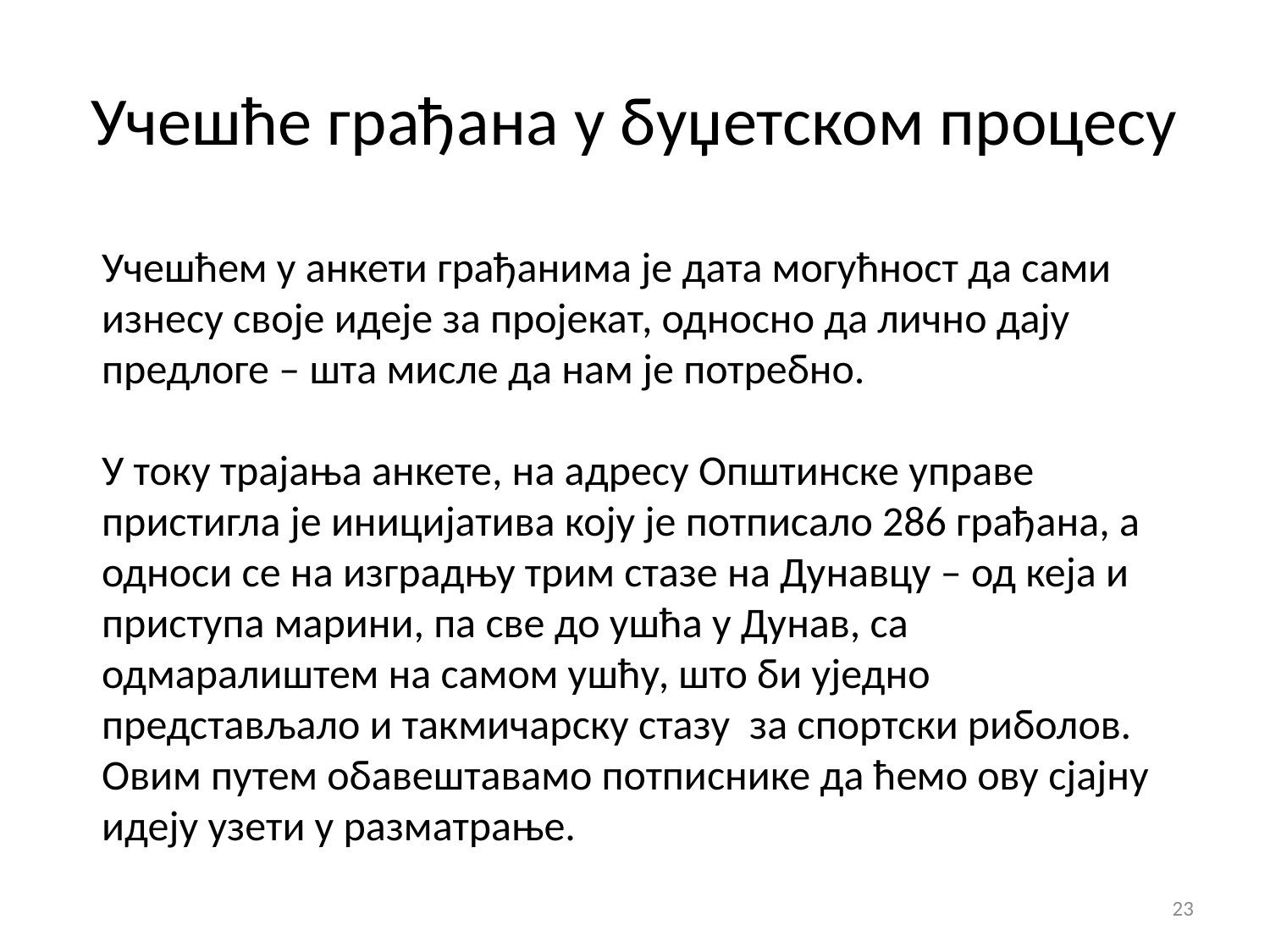

# Учешће грађана у буџетском процесу
Учешћем у анкети грађанима је дата могућност да сами изнесу своје идеје за пројекат, односно да лично дају предлоге – шта мисле да нам је потребно.

У току трајања анкете, на адресу Општинске управе пристигла је иницијатива коју је потписало 286 грађана, а односи се на изградњу трим стазе на Дунавцу – од кеја и приступа марини, па све до ушћа у Дунав, са одмаралиштем на самом ушћу, што би уједно представљало и такмичарску стазу  за спортски риболов. Овим путем обавештавамо потписнике да ћемо ову сјајну идеју узети у разматрање.

23